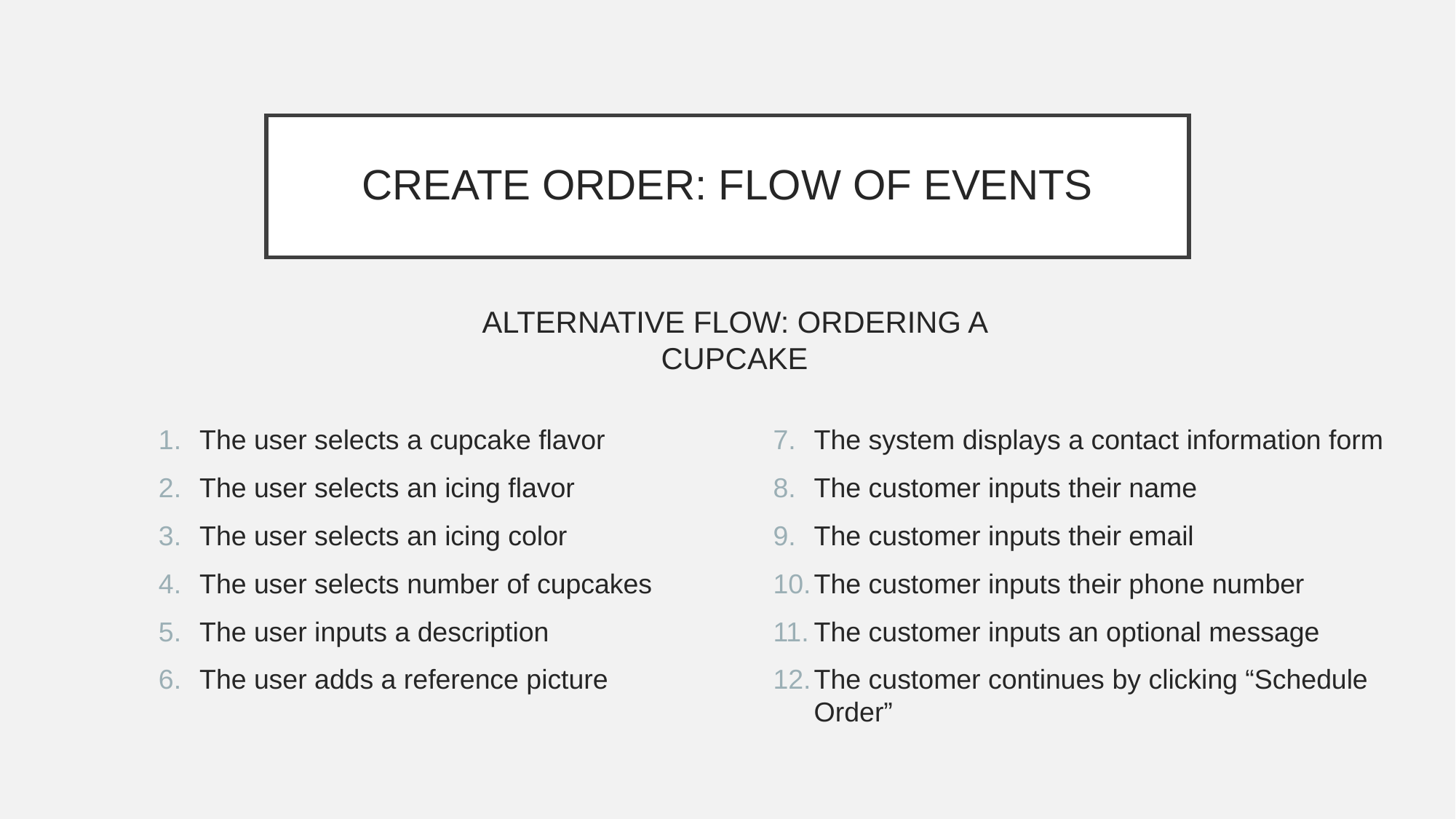

# CREATE ORDER: FLOW OF EVENTS
ALTERNATIVE FLOW: ORDERING A CUPCAKE
The user selects a cupcake flavor
The user selects an icing flavor
The user selects an icing color
The user selects number of cupcakes
The user inputs a description
The user adds a reference picture

The system displays a contact information form
The customer inputs their name
The customer inputs their email
The customer inputs their phone number
The customer inputs an optional message
The customer continues by clicking “Schedule Order”